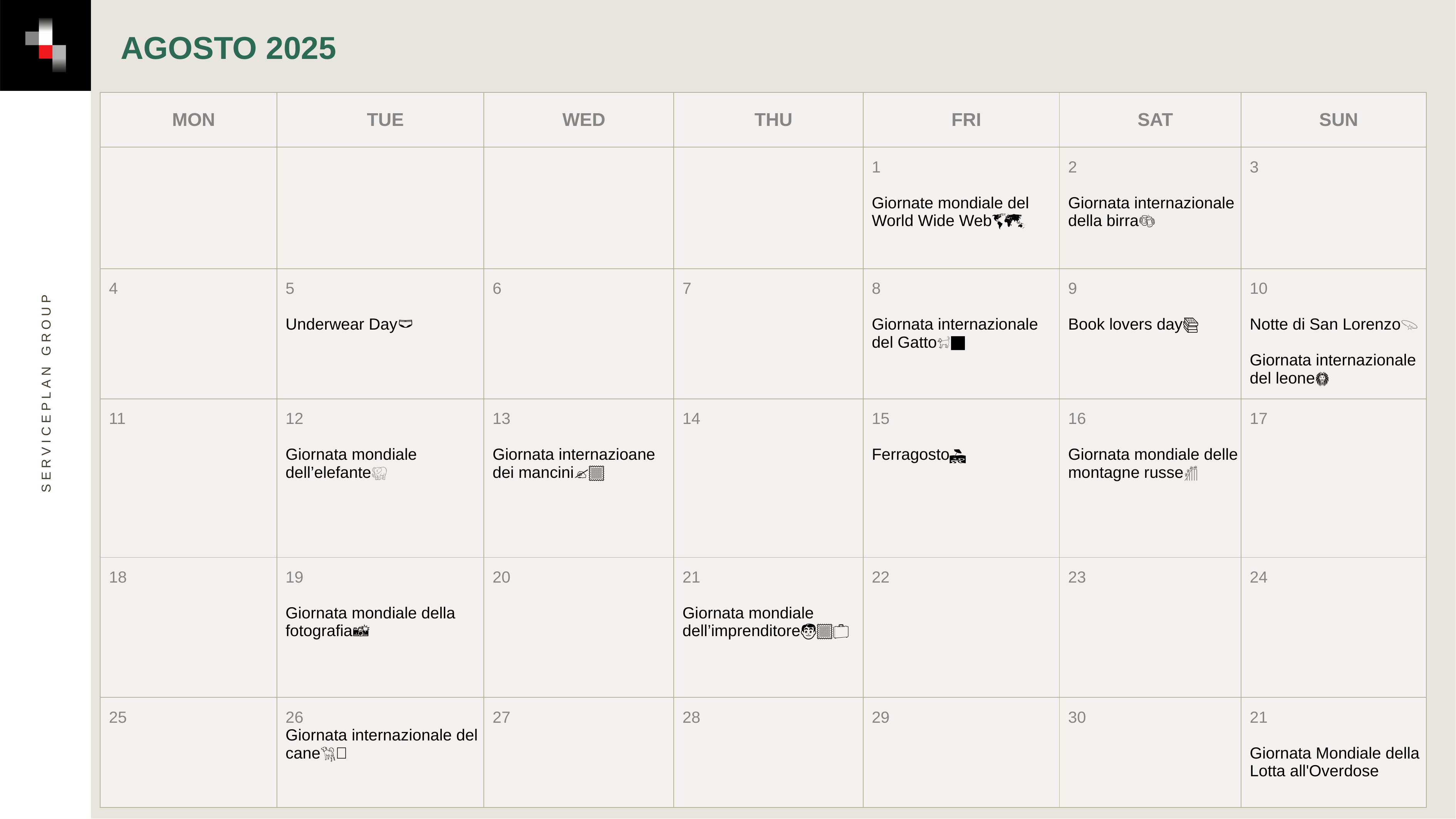

AGOSTO 2025
| Mon | Tue | Wed | Thu | Fri | Sat | Sun |
| --- | --- | --- | --- | --- | --- | --- |
|  |  |  |  | 1 Giornate mondiale del World Wide Web🗺️ | 2 Giornata internazionale della birra🍻 | 3 |
| 4 | 5 Underwear Day🩲 | 6 | 7 | 8 Giornata internazionale del Gatto🐈‍⬛ | 9 Book lovers day📚 | 10 Notte di San Lorenzo💫 Giornata internazionale del leone🦁 |
| 11 | 12 Giornata mondiale dell’elefante🐘 | 13 Giornata internazioane dei mancini✍🏼 | 14 | 15 Ferragosto🏖️ | 16 Giornata mondiale delle montagne russe🎢 | 17 |
| 18 | 19 Giornata mondiale della fotografia📸 | 20 | 21 Giornata mondiale dell’imprenditore👨🏼‍💼 | 22 | 23 | 24 |
| 25 | 26 Giornata internazionale del cane🐕‍🦺 | 27 | 28 | 29 | 30 | 21 Giornata Mondiale della Lotta all'Overdose |
Serviceplan Group